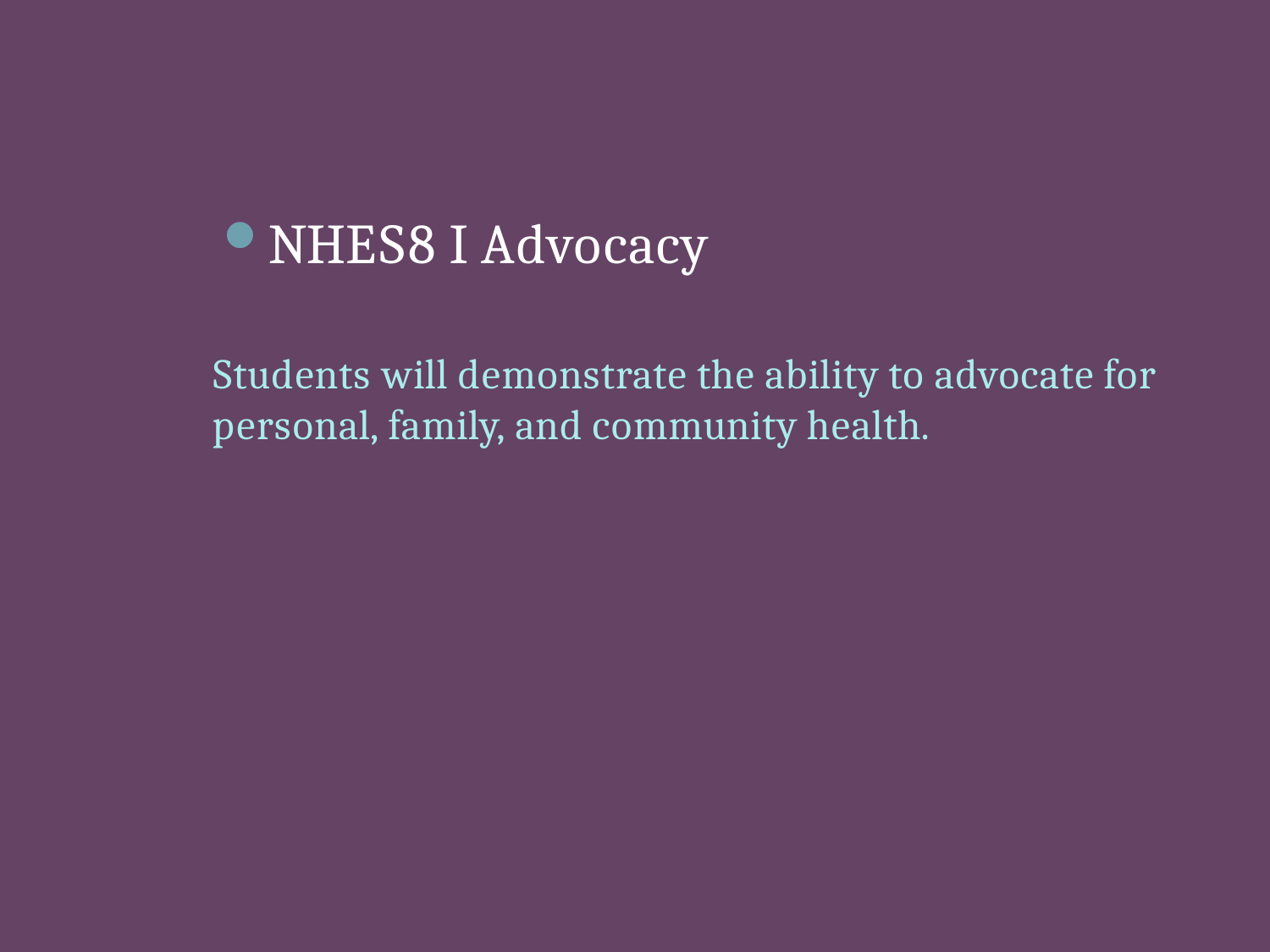

#
NHES8 I Advocacy

Students will demonstrate the ability to advocate for personal, family, and community health.